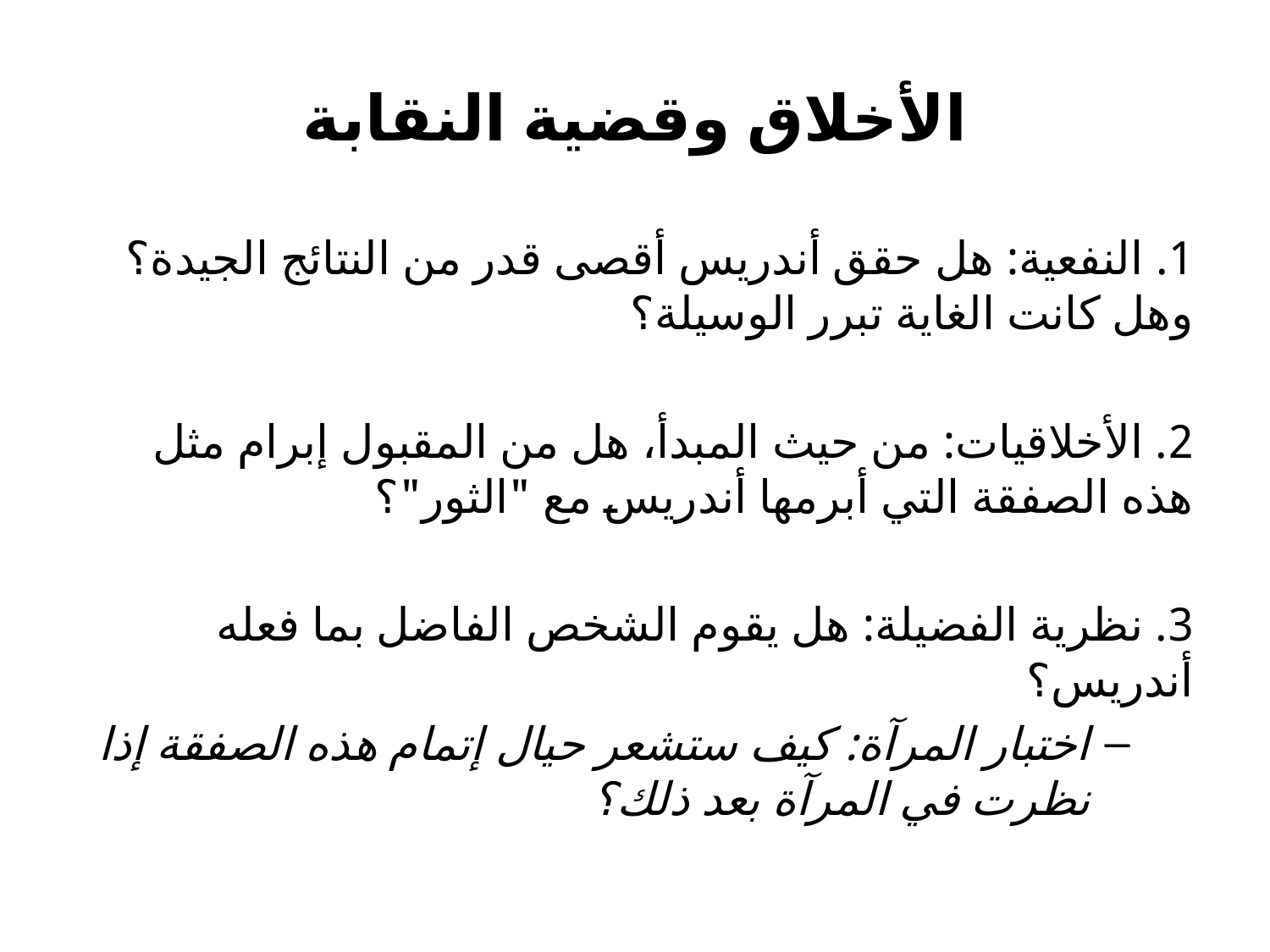

# الأخلاق وقضية النقابة
1. النفعية: هل حقق أندريس أقصى قدر من النتائج الجيدة؟ وهل كانت الغاية تبرر الوسيلة؟

2. الأخلاقيات: من حيث المبدأ، هل من المقبول إبرام مثل هذه الصفقة التي أبرمها أندريس مع "الثور"؟

3. نظرية الفضيلة: هل يقوم الشخص الفاضل بما فعله أندريس؟
اختبار المرآة: كيف ستشعر حيال إتمام هذه الصفقة إذا نظرت في المرآة بعد ذلك؟